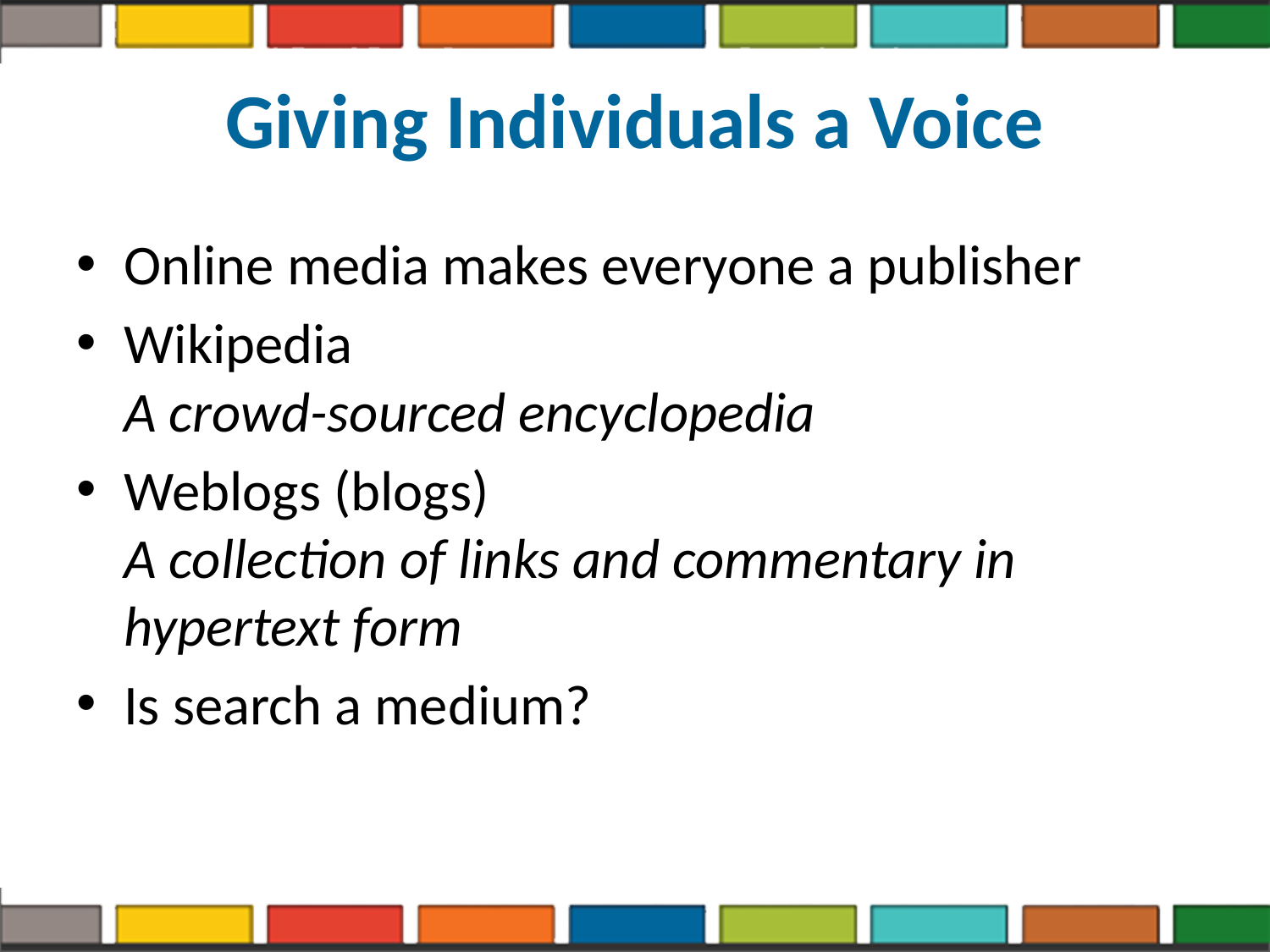

# Giving Individuals a Voice
Online media makes everyone a publisher
Wikipedia
A crowd-sourced encyclopedia
Weblogs (blogs)
A collection of links and commentary in hypertext form
Is search a medium?